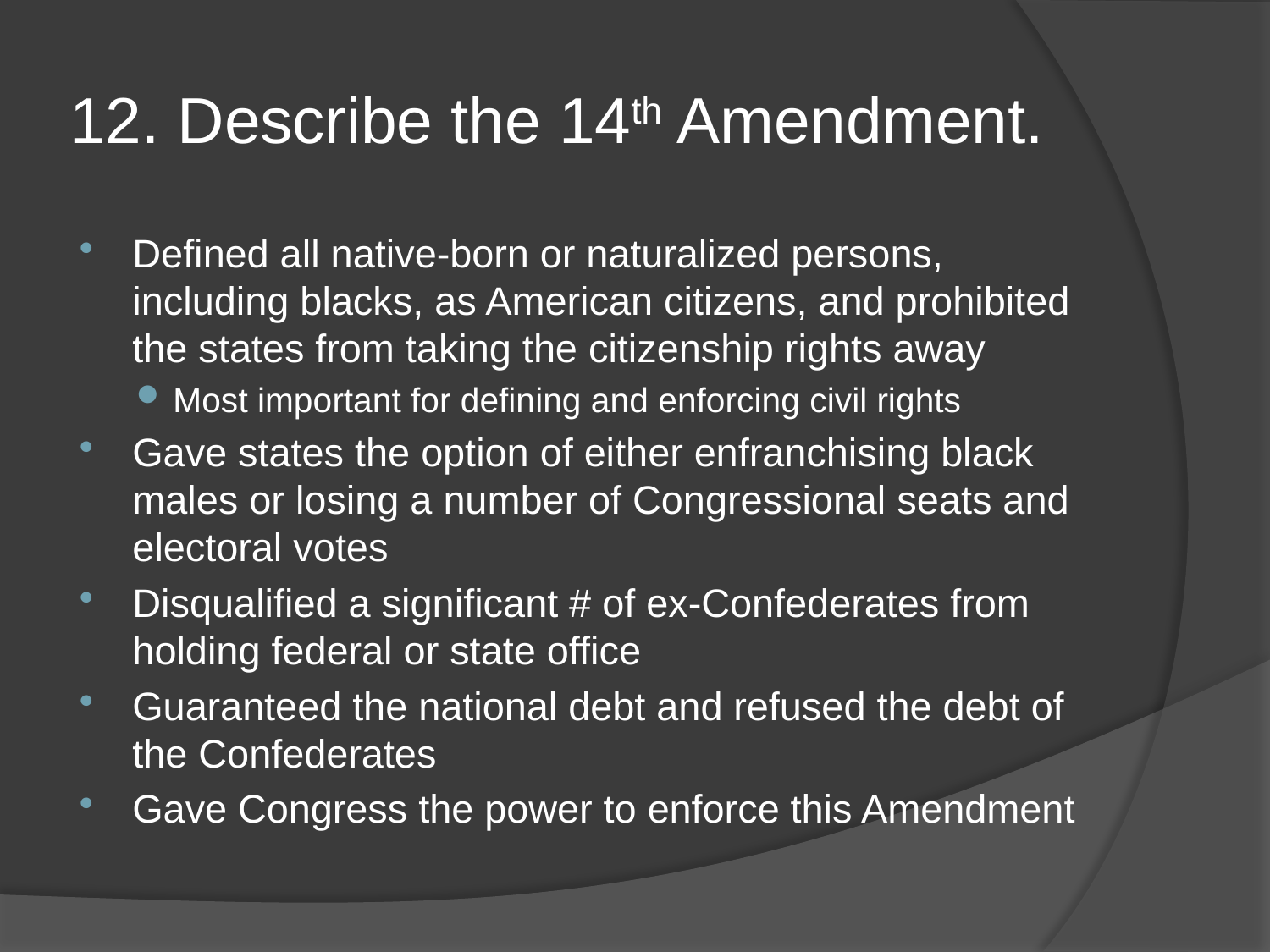

# 12. Describe the 14th Amendment.
Defined all native-born or naturalized persons, including blacks, as American citizens, and prohibited the states from taking the citizenship rights away
Most important for defining and enforcing civil rights
Gave states the option of either enfranchising black males or losing a number of Congressional seats and electoral votes
Disqualified a significant # of ex-Confederates from holding federal or state office
Guaranteed the national debt and refused the debt of the Confederates
Gave Congress the power to enforce this Amendment